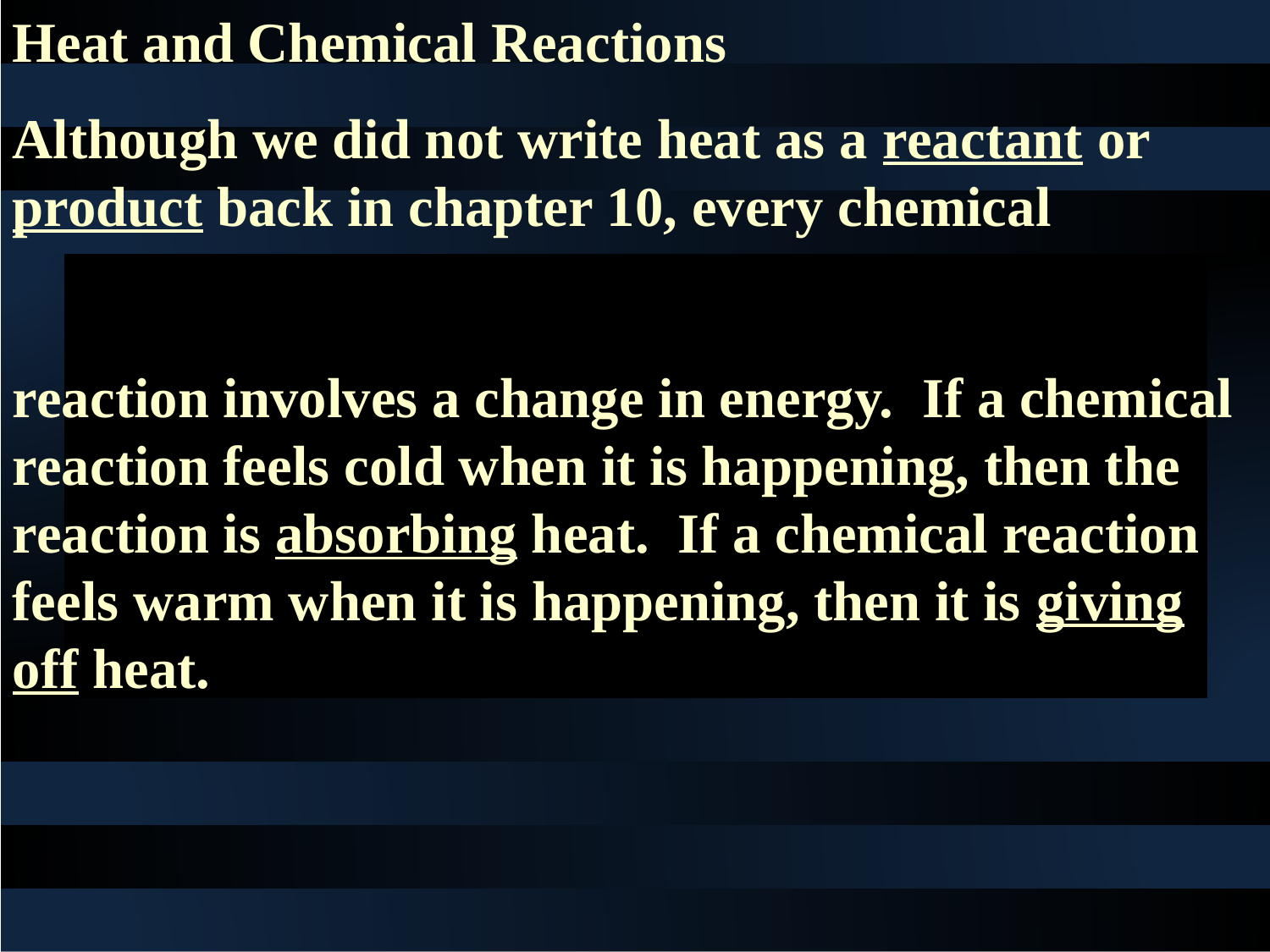

Heat and Chemical Reactions
Although we did not write heat as a reactant or product back in chapter 10, every chemical

reaction involves a change in energy.  If a chemical reaction feels cold when it is happening, then the reaction is absorbing heat.  If a chemical reaction feels warm when it is happening, then it is giving off heat.